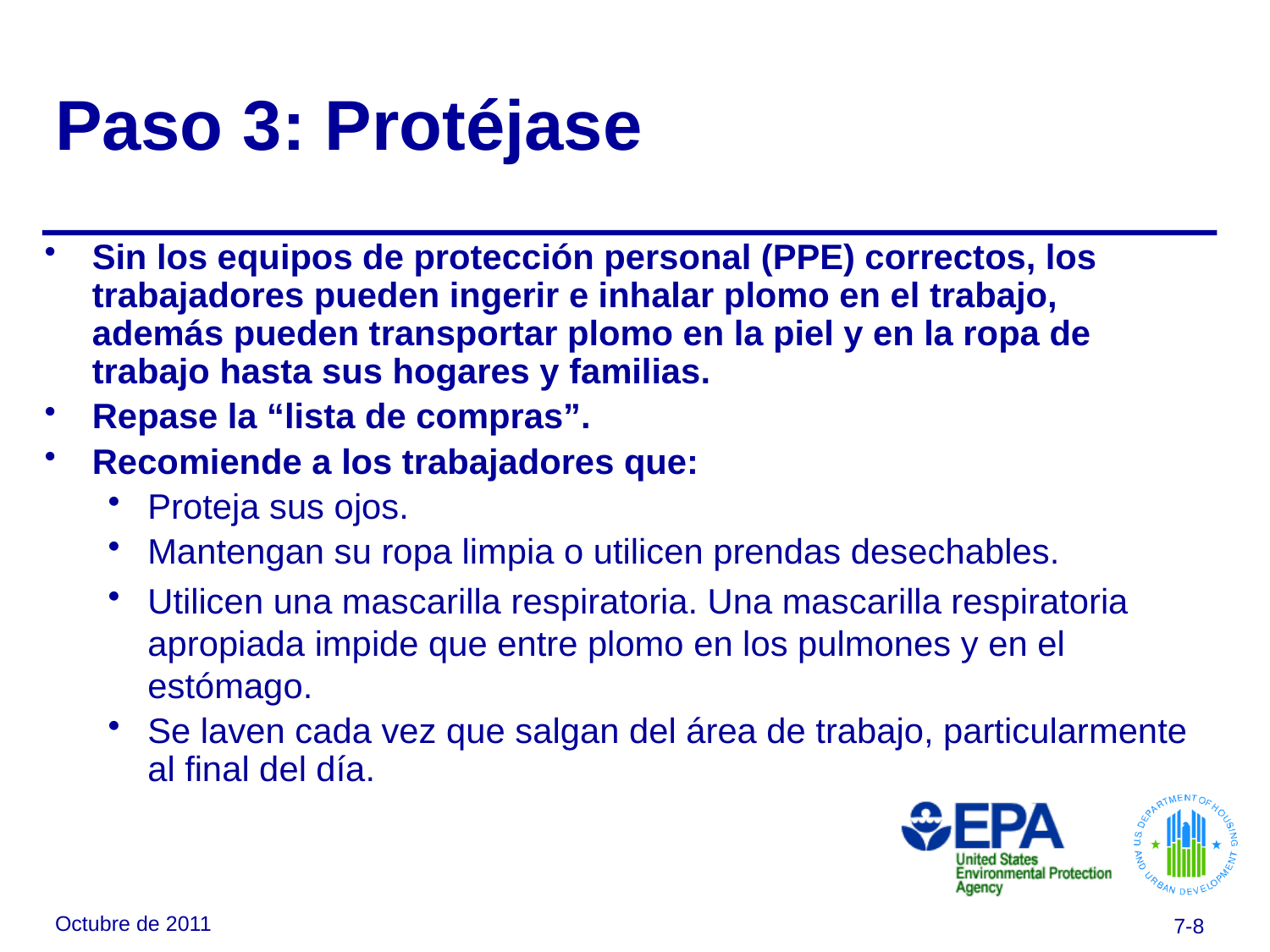

# Paso 3: Protéjase
Sin los equipos de protección personal (PPE) correctos, los trabajadores pueden ingerir e inhalar plomo en el trabajo, además pueden transportar plomo en la piel y en la ropa de trabajo hasta sus hogares y familias.
Repase la “lista de compras”.
Recomiende a los trabajadores que:
Proteja sus ojos.
Mantengan su ropa limpia o utilicen prendas desechables.
Utilicen una mascarilla respiratoria. Una mascarilla respiratoria apropiada impide que entre plomo en los pulmones y en el estómago.
Se laven cada vez que salgan del área de trabajo, particularmente al final del día.
Octubre de 2011
7-8